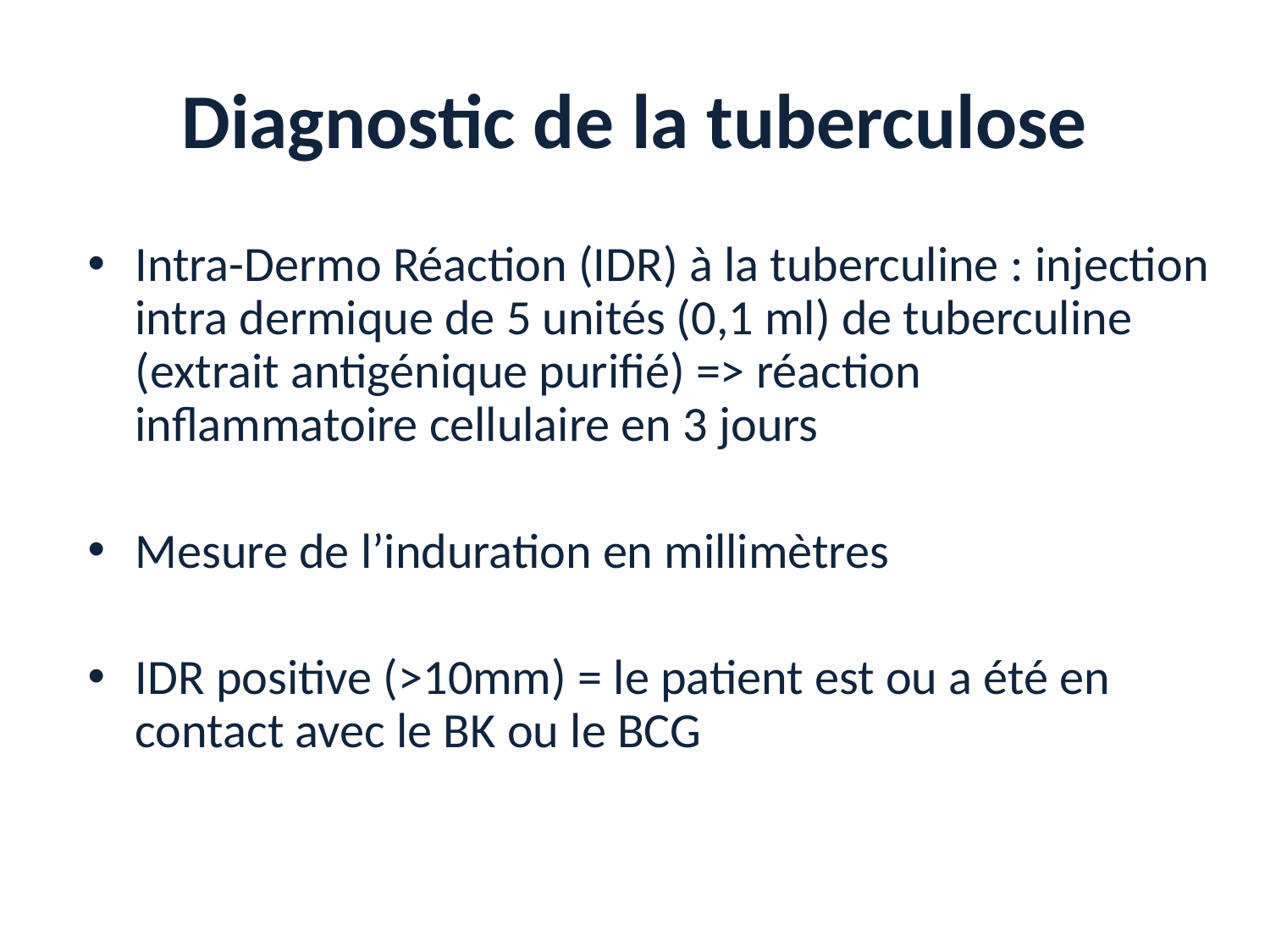

# Diagnostic de la tuberculose
Intra-Dermo Réaction (IDR) à la tuberculine : injection intra dermique de 5 unités (0,1 ml) de tuberculine (extrait antigénique purifié) => réaction inflammatoire cellulaire en 3 jours

Mesure de l’induration en millimètres

IDR positive (>10mm) = le patient est ou a été en contact avec le BK ou le BCG